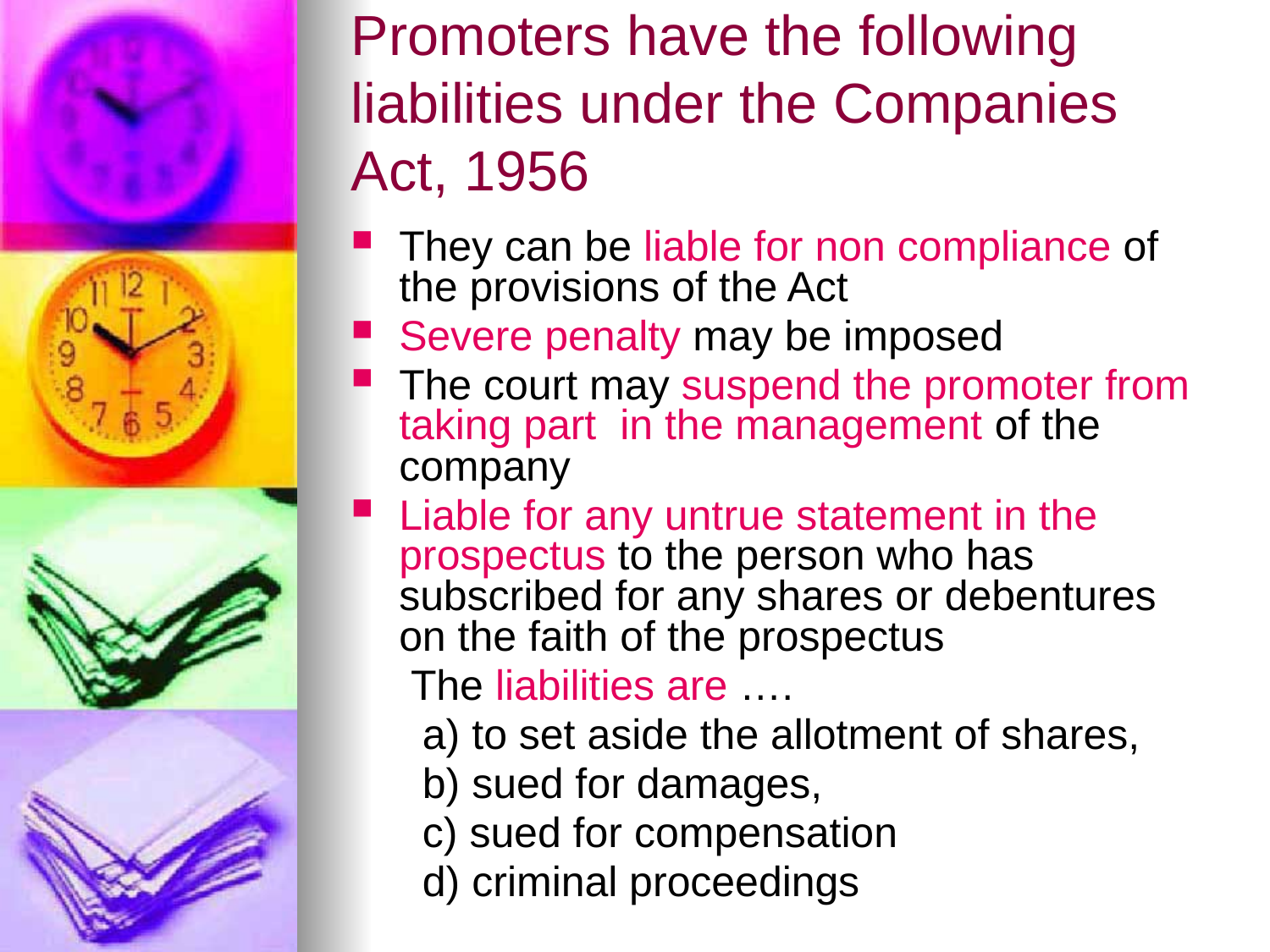

# Promoters have the following liabilities under the Companies Act, 1956
They can be liable for non compliance of the provisions of the Act
Severe penalty may be imposed
The court may suspend the promoter from taking part  in the management of the company
Liable for any untrue statement in the prospectus to the person who has subscribed for any shares or debentures on the faith of the prospectus
     The liabilities are ….
      a) to set aside the allotment of shares,
      b) sued for damages,
      c) sued for compensation
      d) criminal proceedings